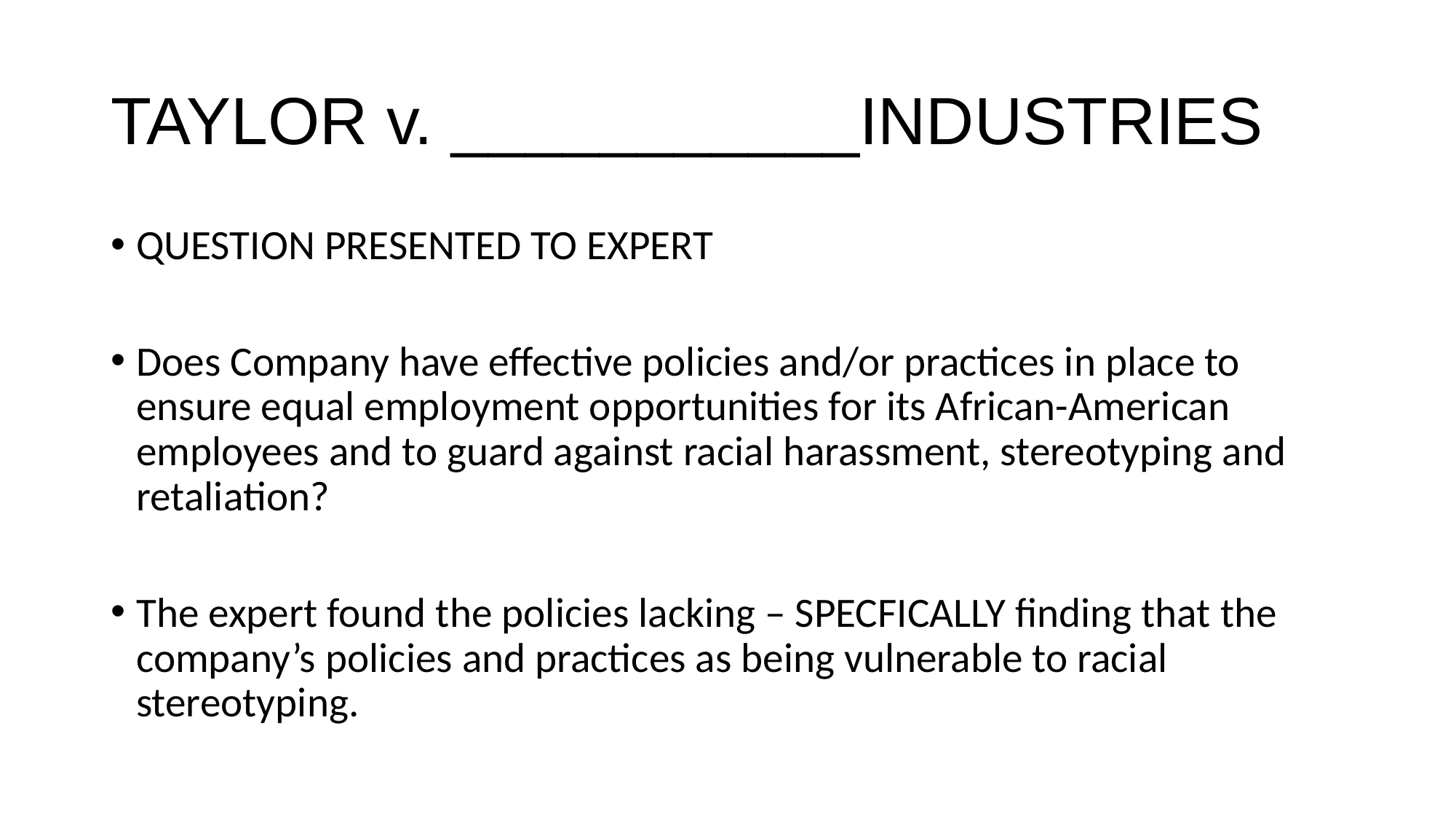

# TAYLOR v. ___________INDUSTRIES
QUESTION PRESENTED TO EXPERT

Does Company have effective policies and/or practices in place to ensure equal employment opportunities for its African-American employees and to guard against racial harassment, stereotyping and retaliation?

The expert found the policies lacking – SPECFICALLY finding that the company’s policies and practices as being vulnerable to racial stereotyping.